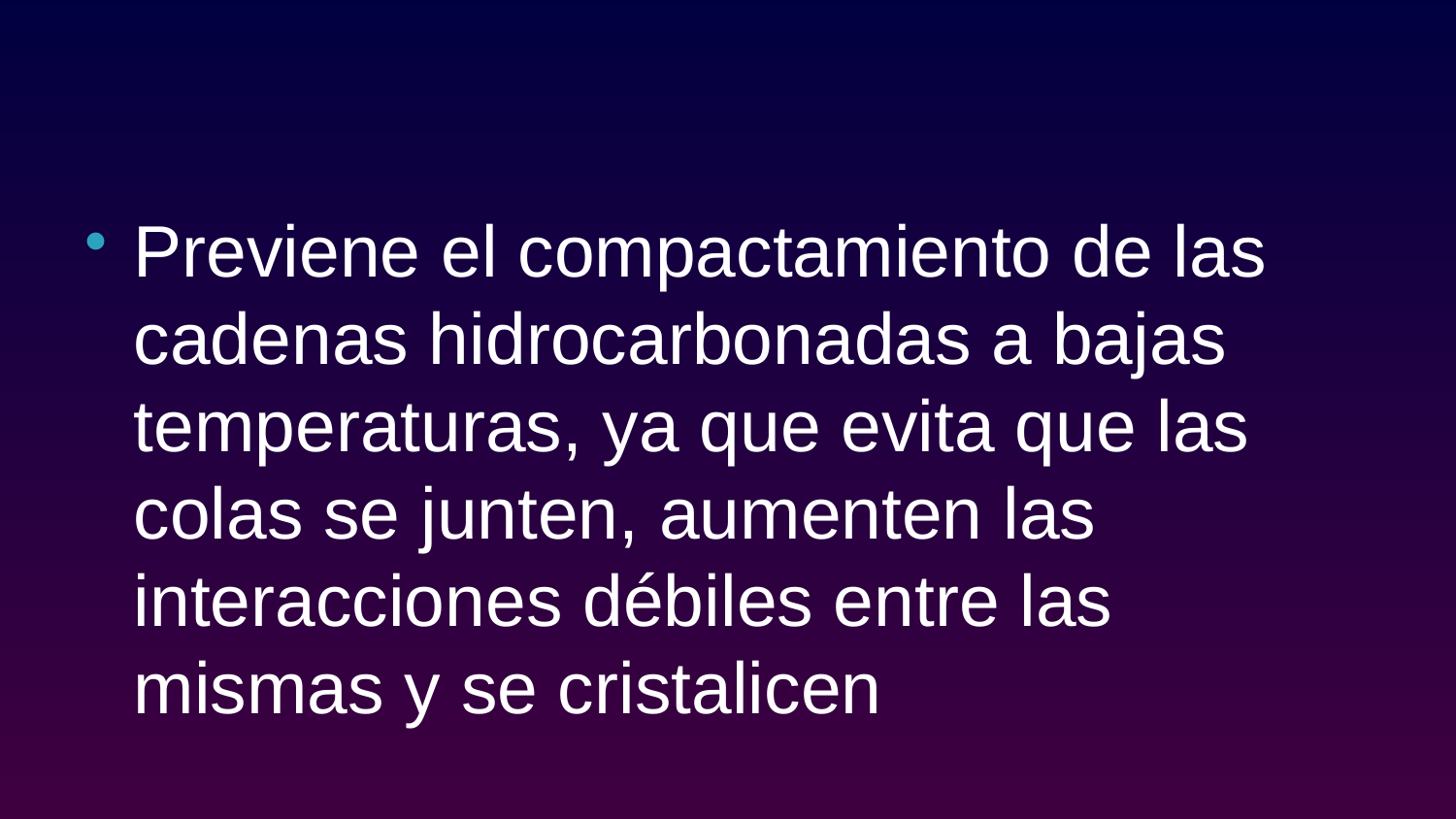

#
Previene el compactamiento de las cadenas hidrocarbonadas a bajas temperaturas, ya que evita que las colas se junten, aumenten las interacciones débiles entre las mismas y se cristalicen